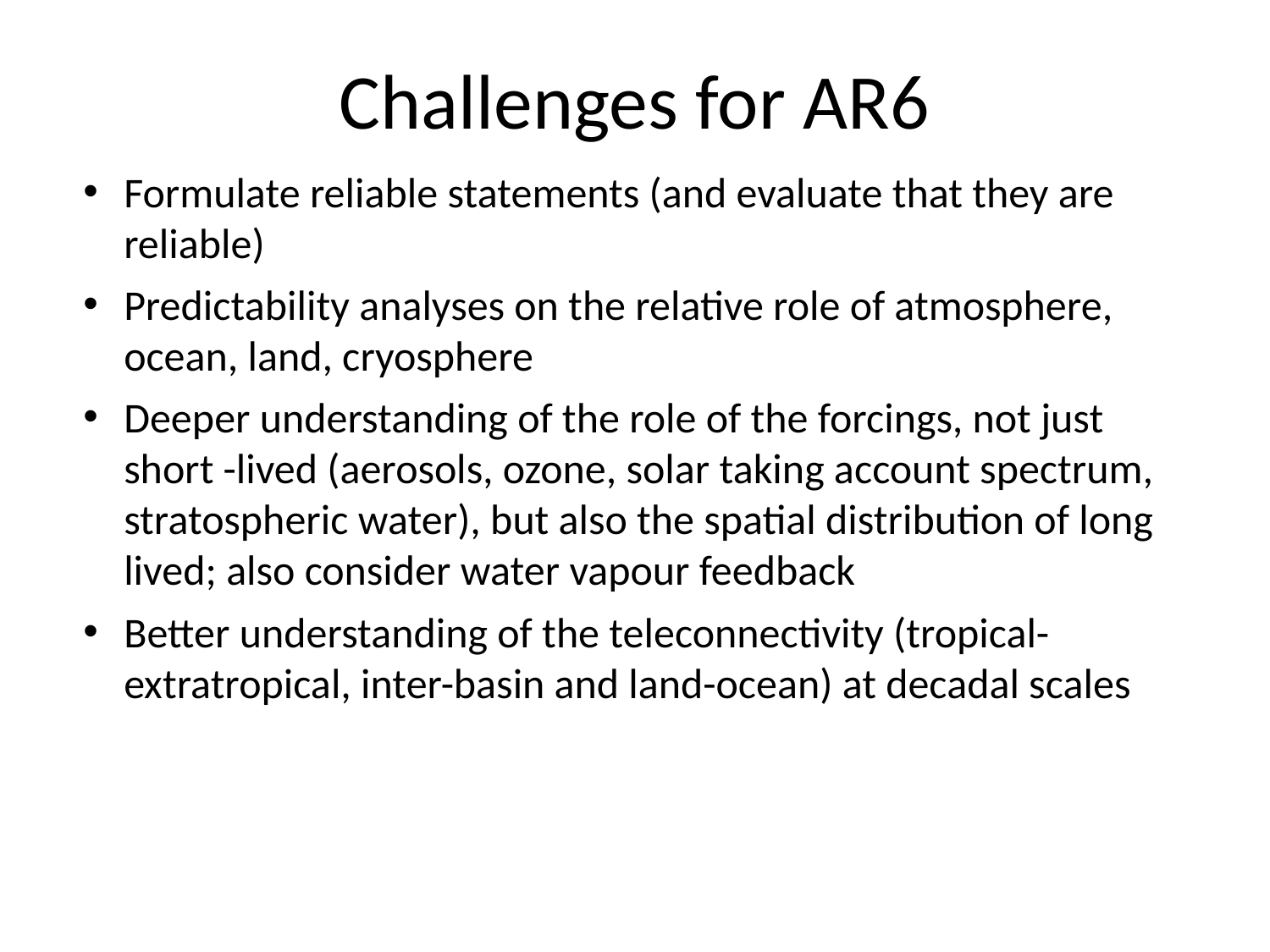

# Challenges for AR6
Formulate reliable statements (and evaluate that they are reliable)
Predictability analyses on the relative role of atmosphere, ocean, land, cryosphere
Deeper understanding of the role of the forcings, not just short -lived (aerosols, ozone, solar taking account spectrum, stratospheric water), but also the spatial distribution of long lived; also consider water vapour feedback
Better understanding of the teleconnectivity (tropical-extratropical, inter-basin and land-ocean) at decadal scales